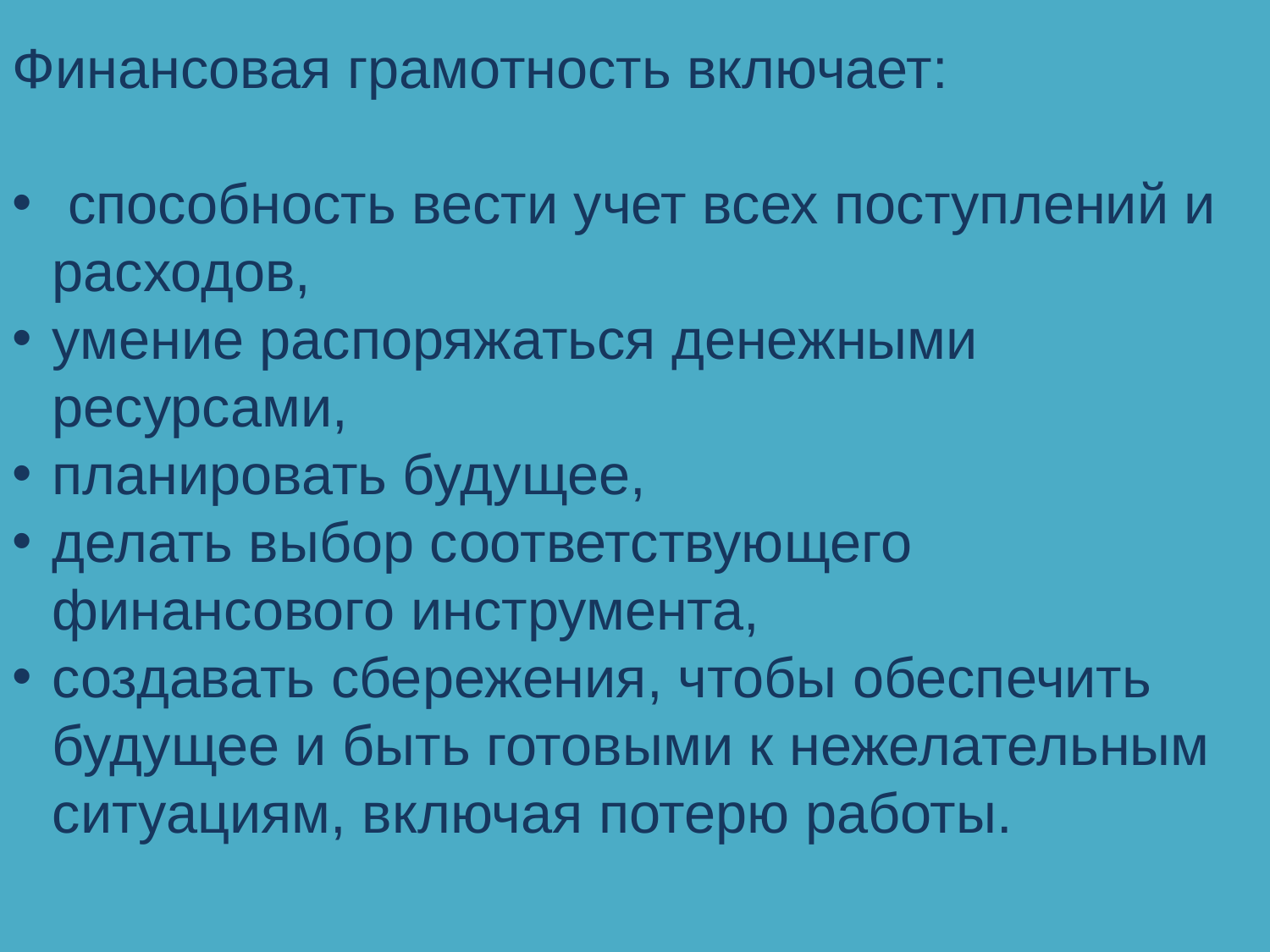

Финансовая грамотность включает:

 способность вести учет всех поступлений и расходов,
умение распоряжаться денежными ресурсами,
планировать будущее,
делать выбор соответствующего финансового инструмента,
создавать сбережения, чтобы обеспечить будущее и быть готовыми к нежелательным ситуациям, включая потерю работы.